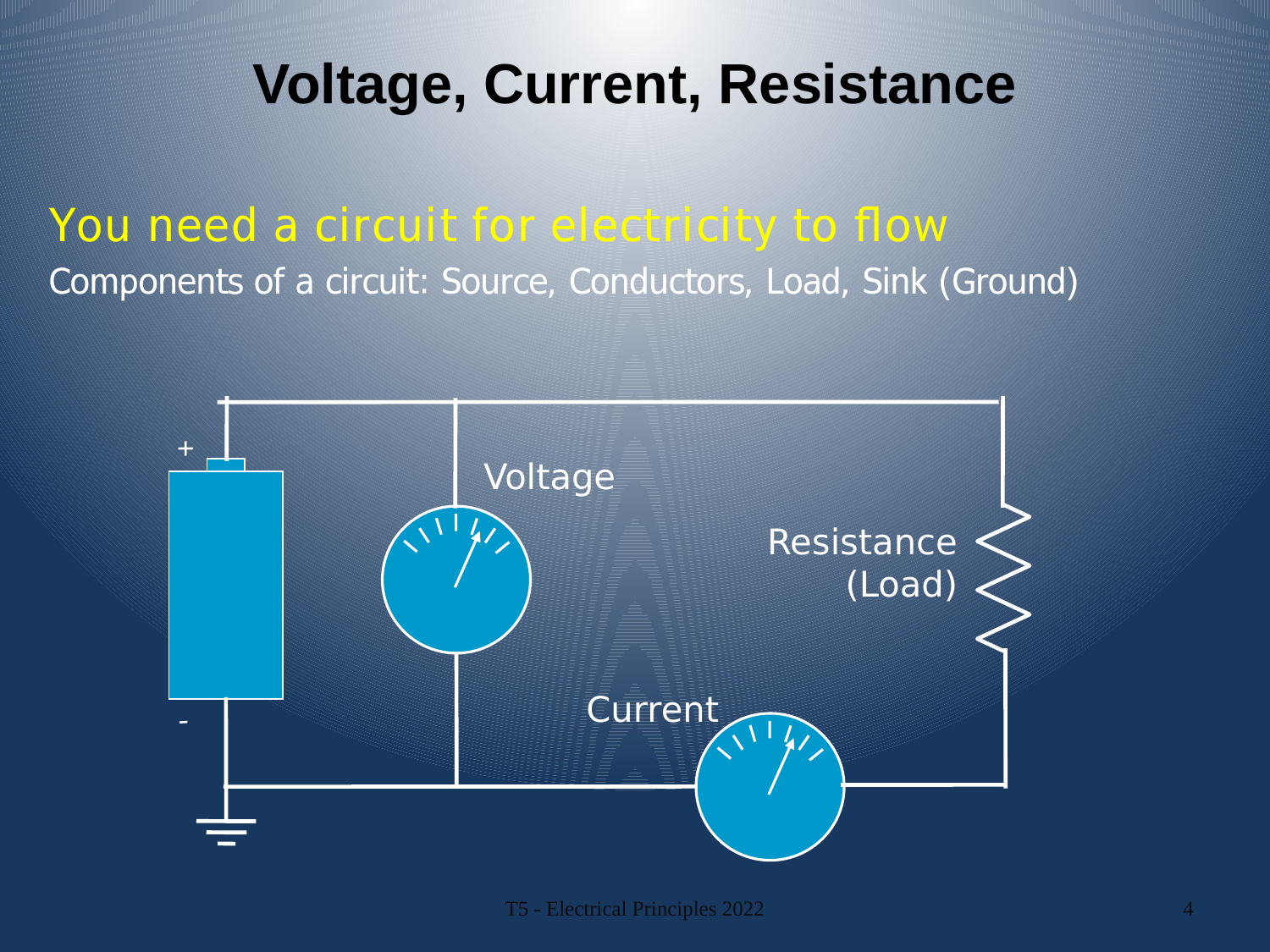

Voltage, Current, Resistance
You need a circuit for electricity to flow
Components of a circuit: Source, Conductors, Load, Sink (Ground)

+
Voltage

Resistance
(Load)

Current
-

T5 - Electrical Principles 2022
4